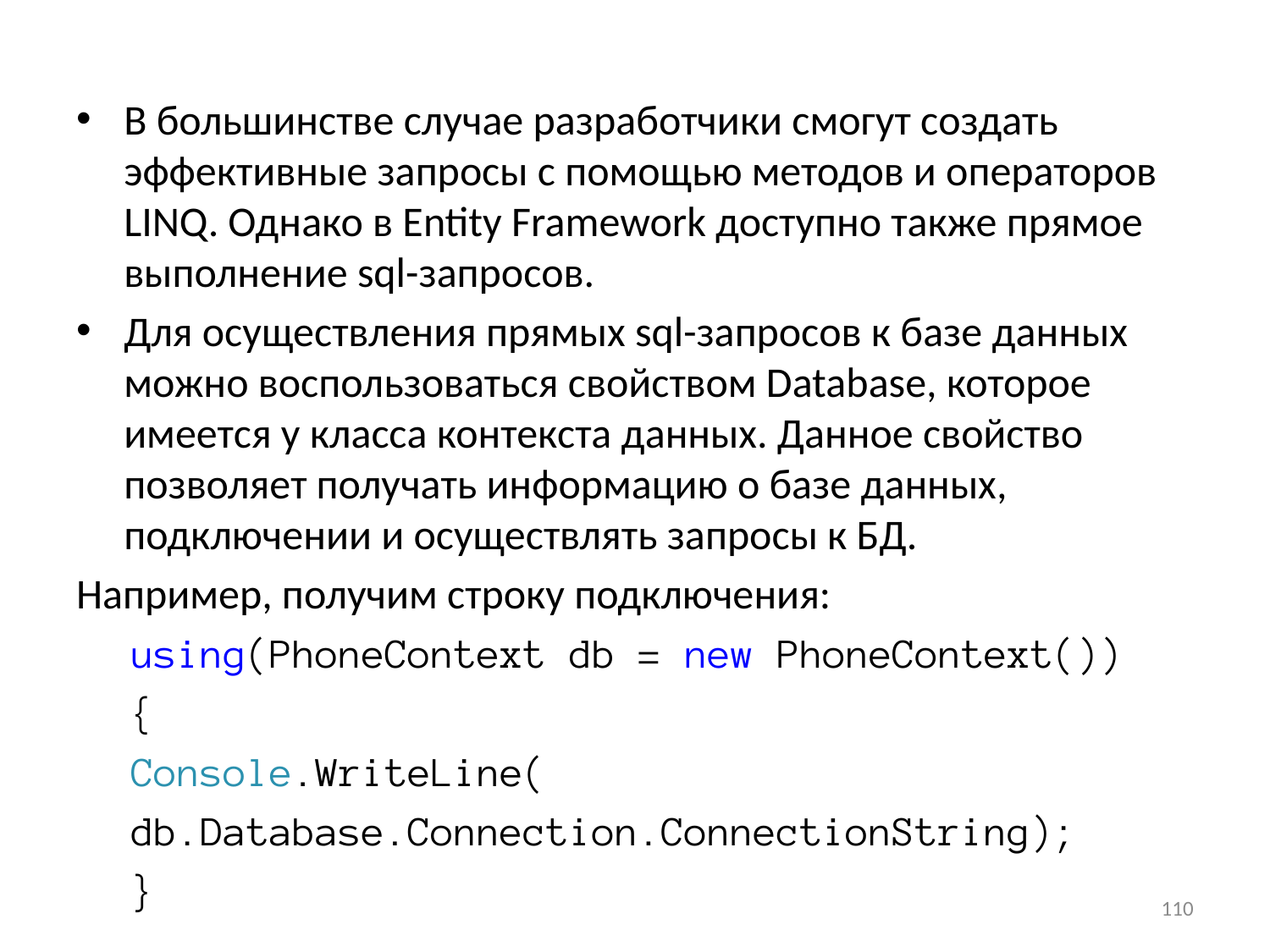

В большинстве случае разработчики смогут создать эффективные запросы с помощью методов и операторов LINQ. Однако в Entity Framework доступно также прямое выполнение sql-запросов.
Для осуществления прямых sql-запросов к базе данных можно воспользоваться свойством Database, которое имеется у класса контекста данных. Данное свойство позволяет получать информацию о базе данных, подключении и осуществлять запросы к БД.
Например, получим строку подключения:
using(PhoneContext db = new PhoneContext())
{
Console.WriteLine(
db.Database.Connection.ConnectionString);
}

110